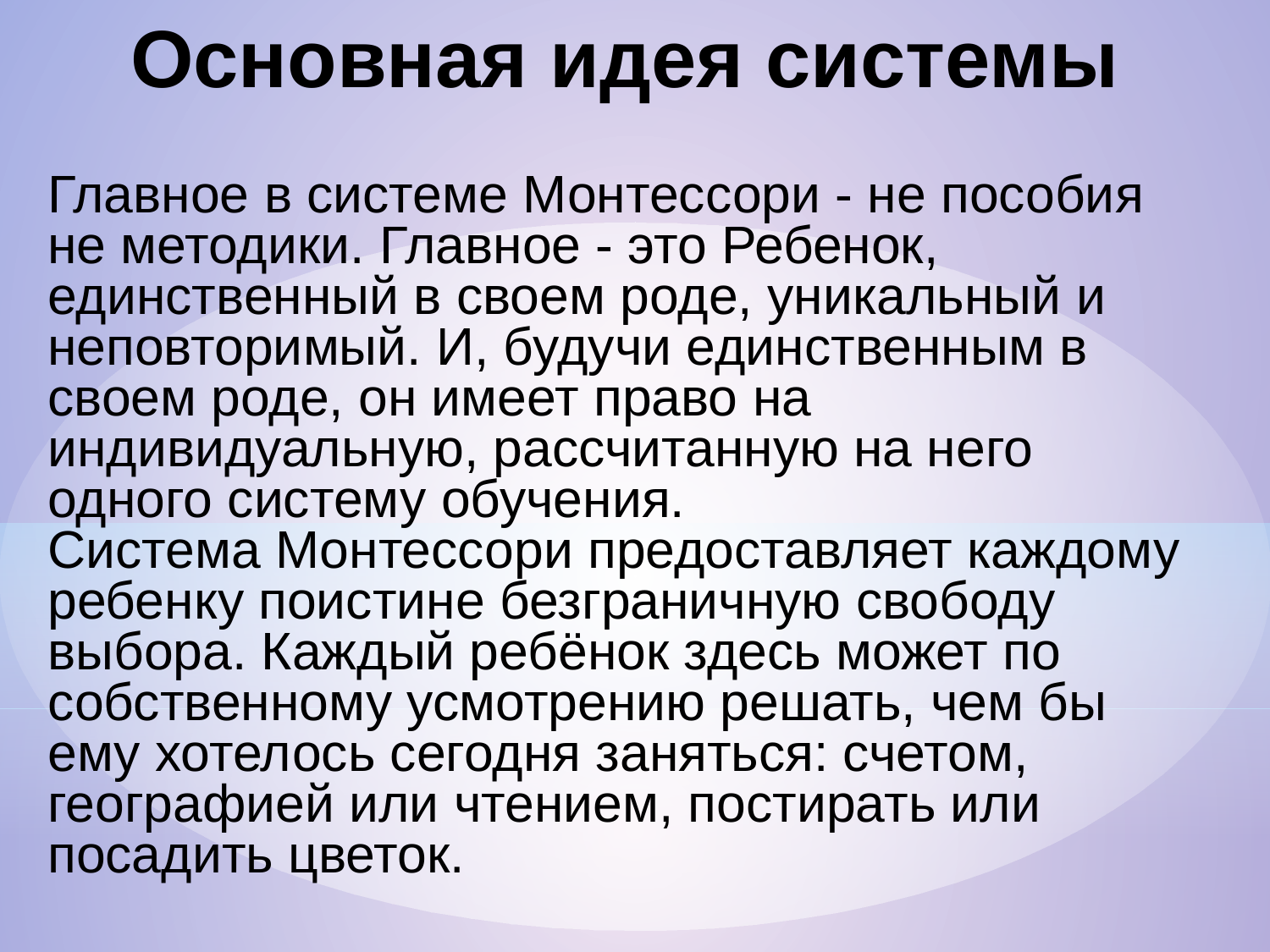

# Основная идея системы
Главное в системе Монтессори - не пособия не методики. Главное - это Ребенок, единственный в своем роде, уникальный и неповторимый. И, будучи единственным в своем роде, он имеет право на индивидуальную, рассчитанную на него одного систему обучения.
Система Монтессори предоставляет каждому ребенку поистине безграничную свободу выбора. Каждый ребёнок здесь может по собственному усмотрению решать, чем бы ему хотелось сегодня заняться: счетом, географией или чтением, постирать или посадить цветок.